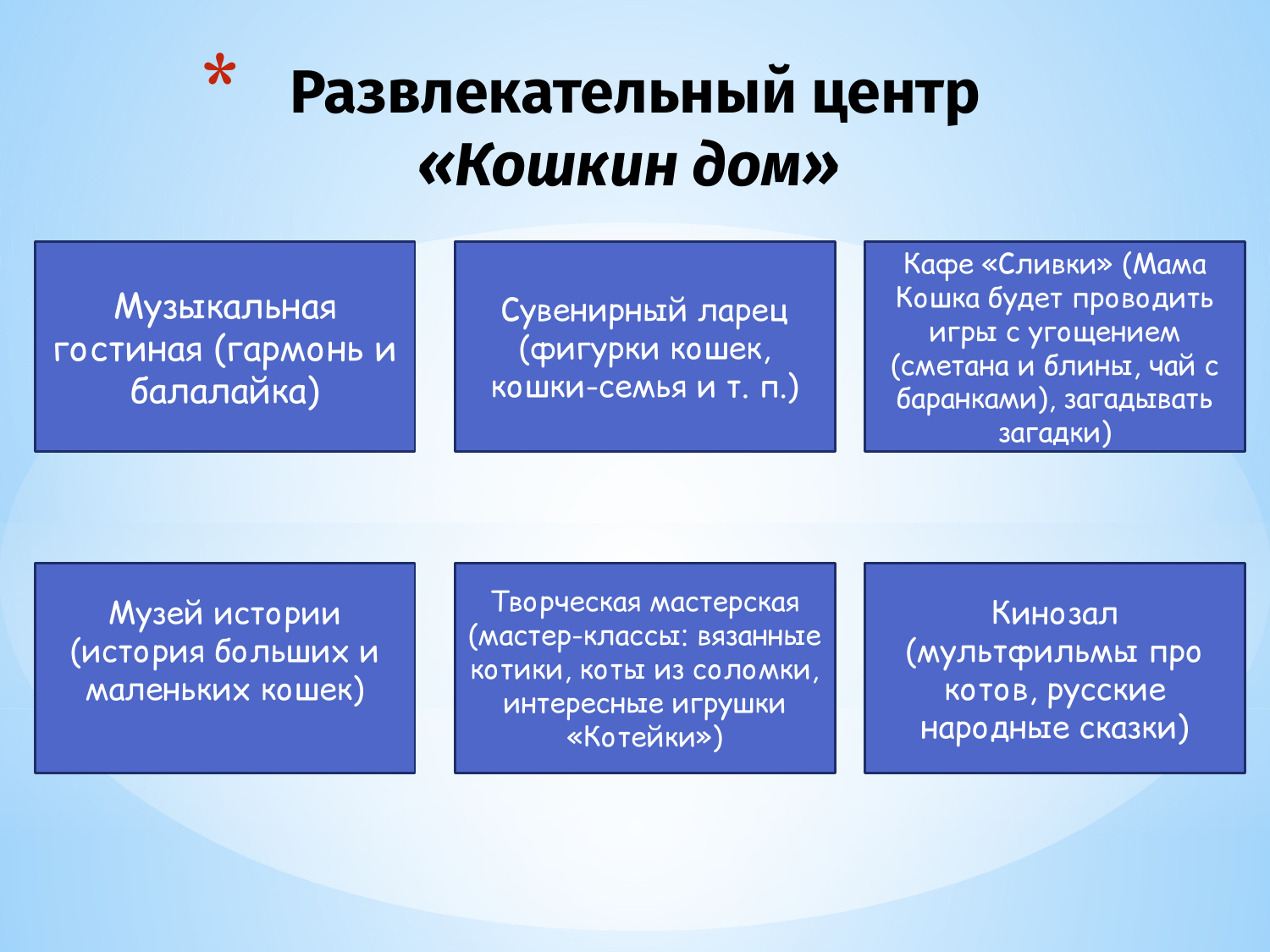

# Развлекательный центр «Кошкин дом»
Кафе «Сливки» (Мама Кошка будет проводить игры с угощением (сметана и блины, чай c баранками), загадывать загадки)
Музыкальная гостиная (гармонь и балалайка)
Сувенирный ларец (фигурки кошек, кошки-семья и т. п.)
Музей истории (история больших и маленьких кошек)

Творческая мастерская (мастер-классы: вязанные котики, коты из соломки, интересные игрушки «Котейки»)
Кинозал (мультфильмы про котов, русские народные сказки)